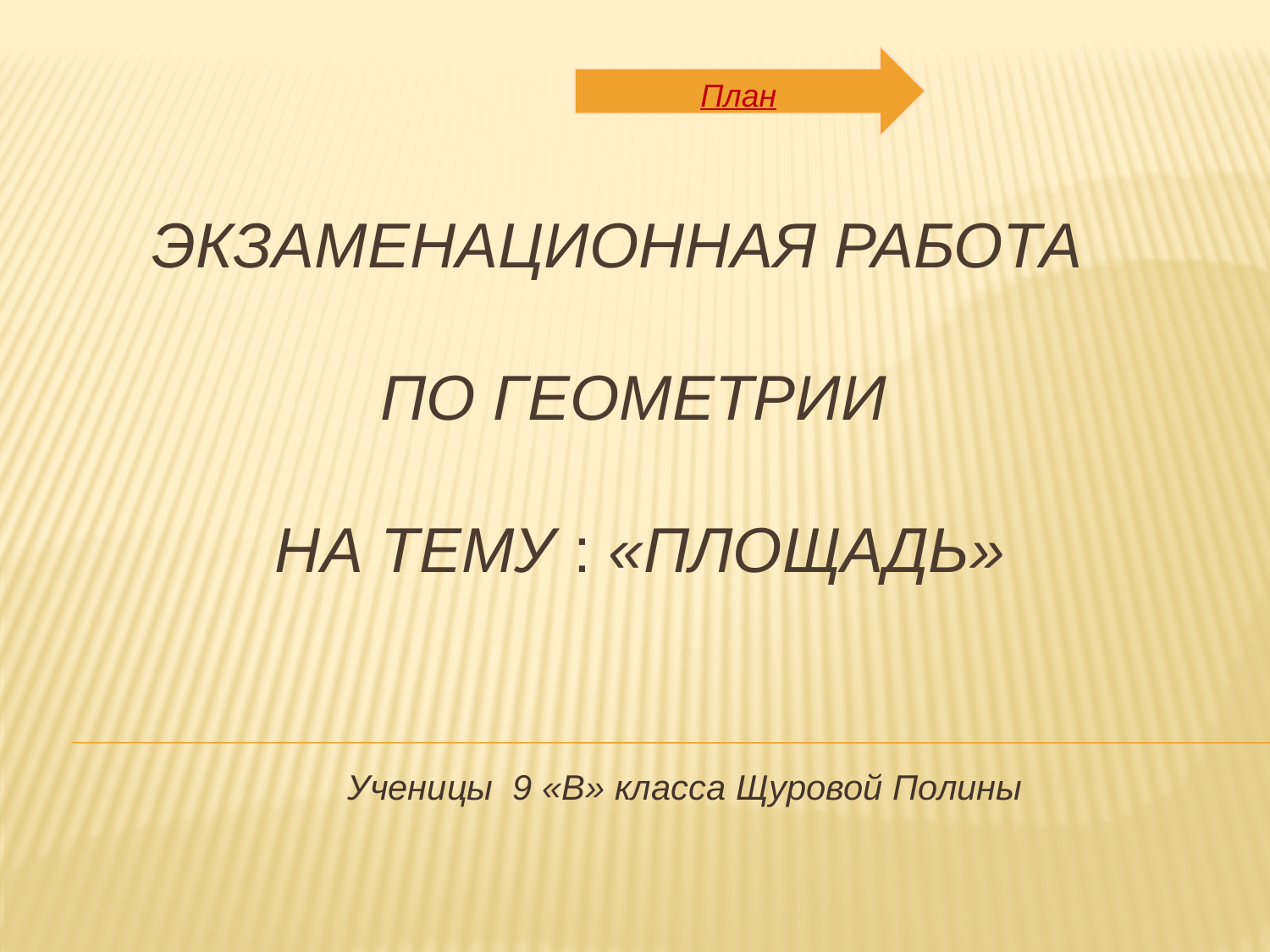

План
# Экзаменационная Работа По геометрии На тему : «Площадь»
Ученицы  9 «В» класса Щуровой Полины